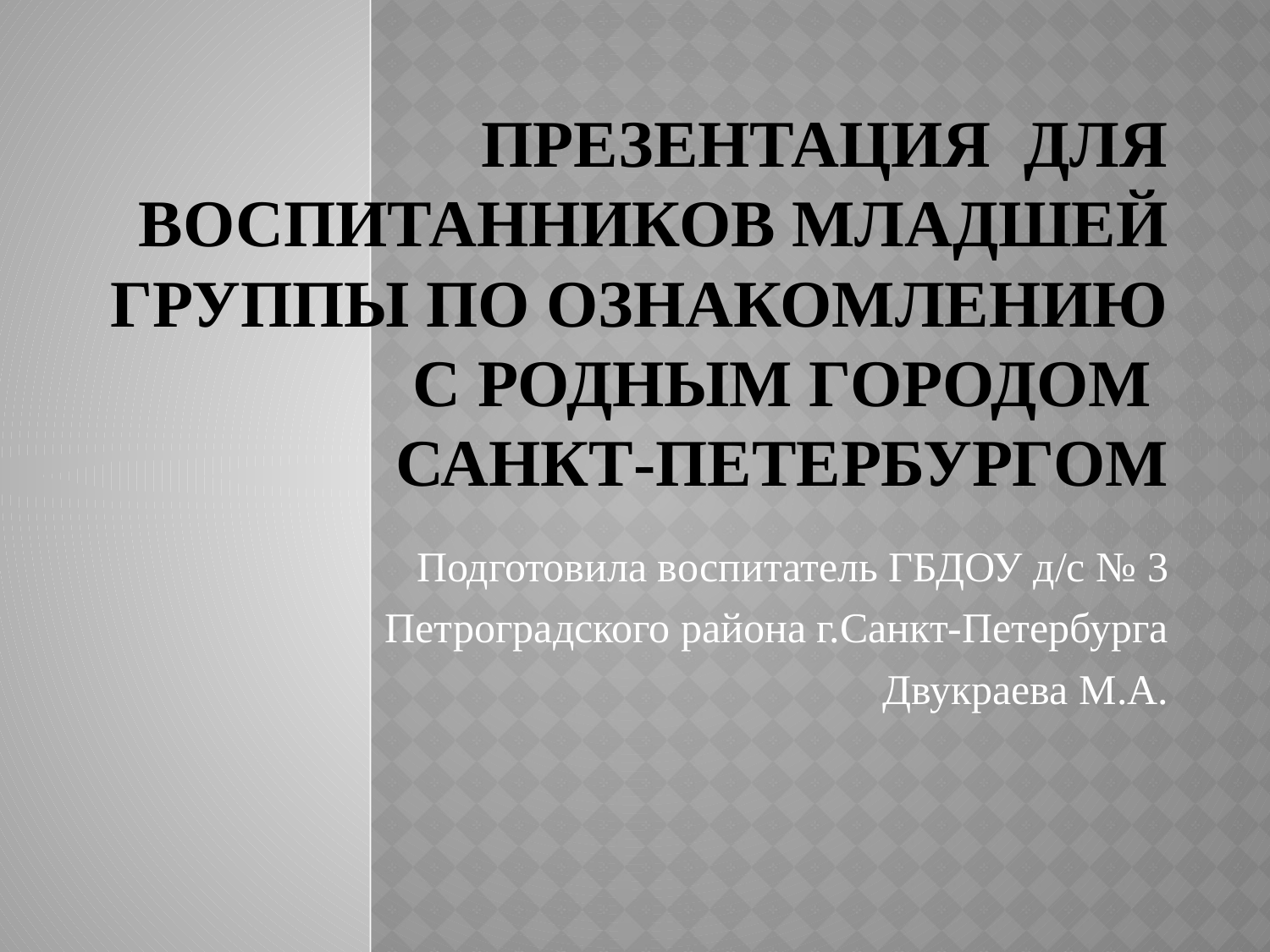

# Презентация  для воспитанников младшей группы по ознакомлению с родным городом Санкт-Петербургом
Подготовила воспитатель ГБДОУ д/с № 3
 Петроградского района г.Санкт-Петербурга
Двукраева М.А.